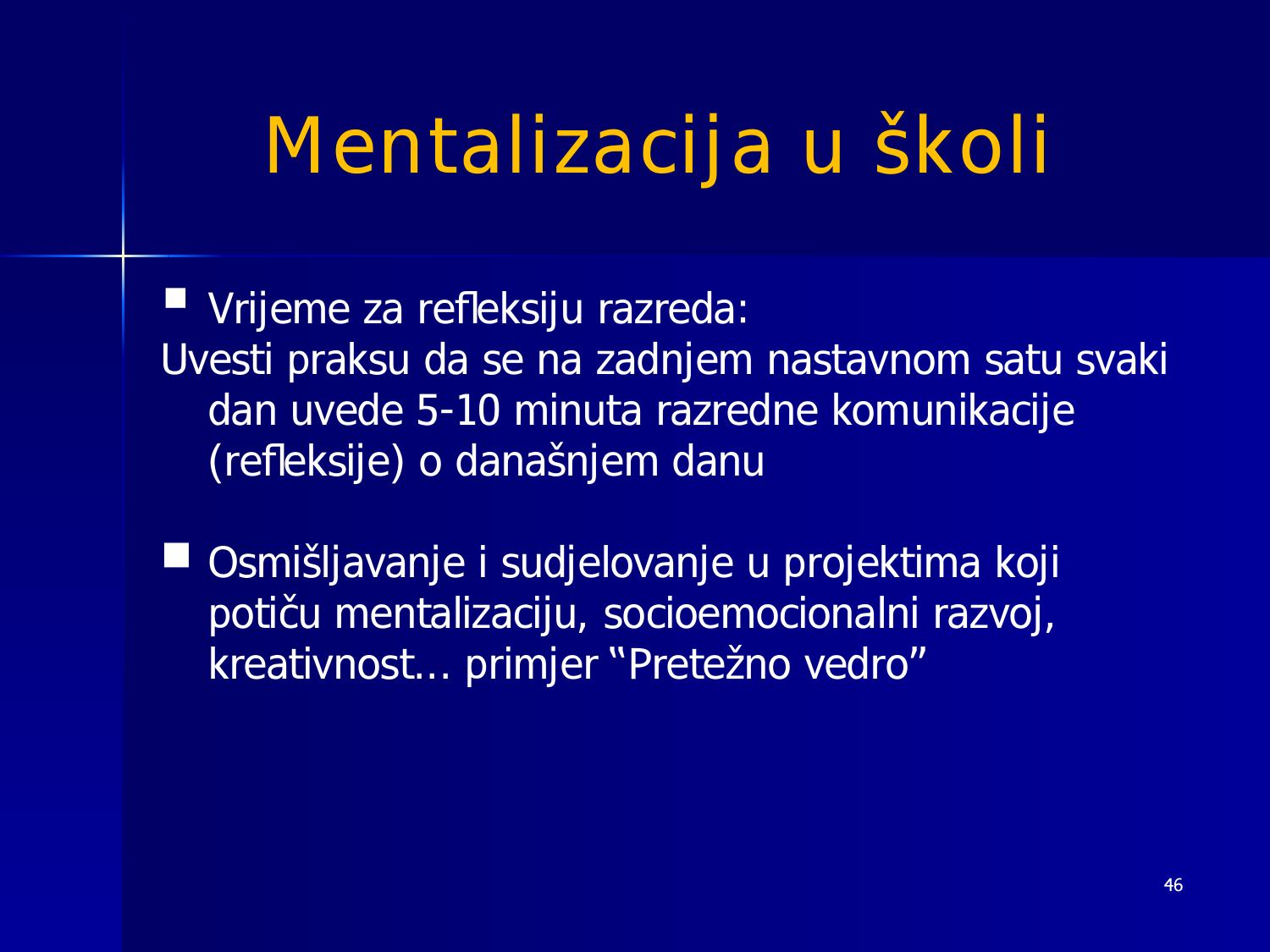

# Mentalizacija u školi
Vrijeme za refleksiju razreda:
Uvesti praksu da se na zadnjem nastavnom satu svaki dan uvede 5-10 minuta razredne komunikacije (refleksije) o današnjem danu

Osmišljavanje i sudjelovanje u projektima koji potiču mentalizaciju, socioemocionalni razvoj, kreativnost... primjer “Pretežno vedro”
46